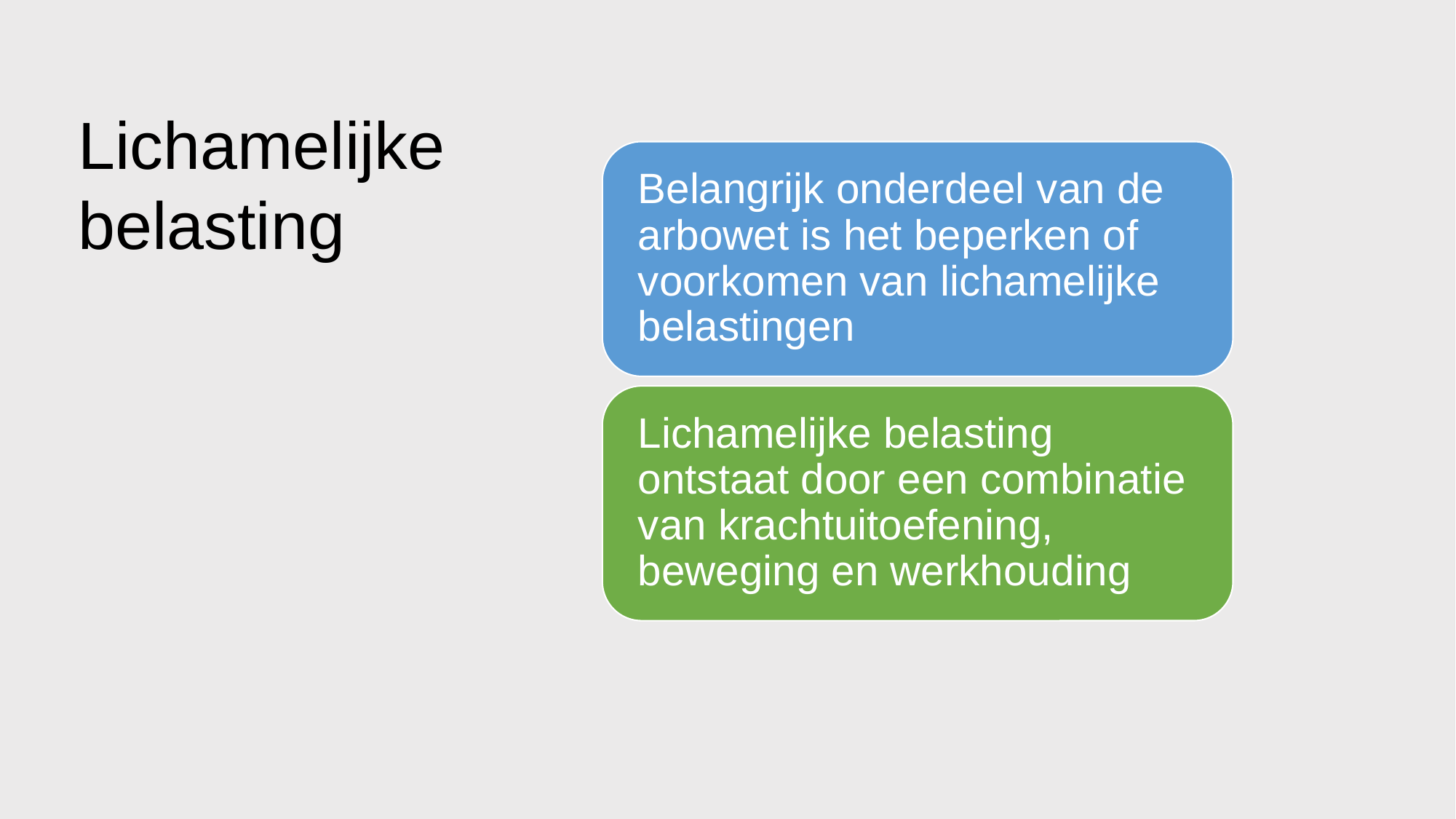

# Lichamelijke belasting
Belangrijk onderdeel van de arbowet is het beperken of voorkomen van lichamelijke belastingen
Lichamelijke belasting ontstaat door een combinatie van krachtuitoefening, beweging en werkhouding